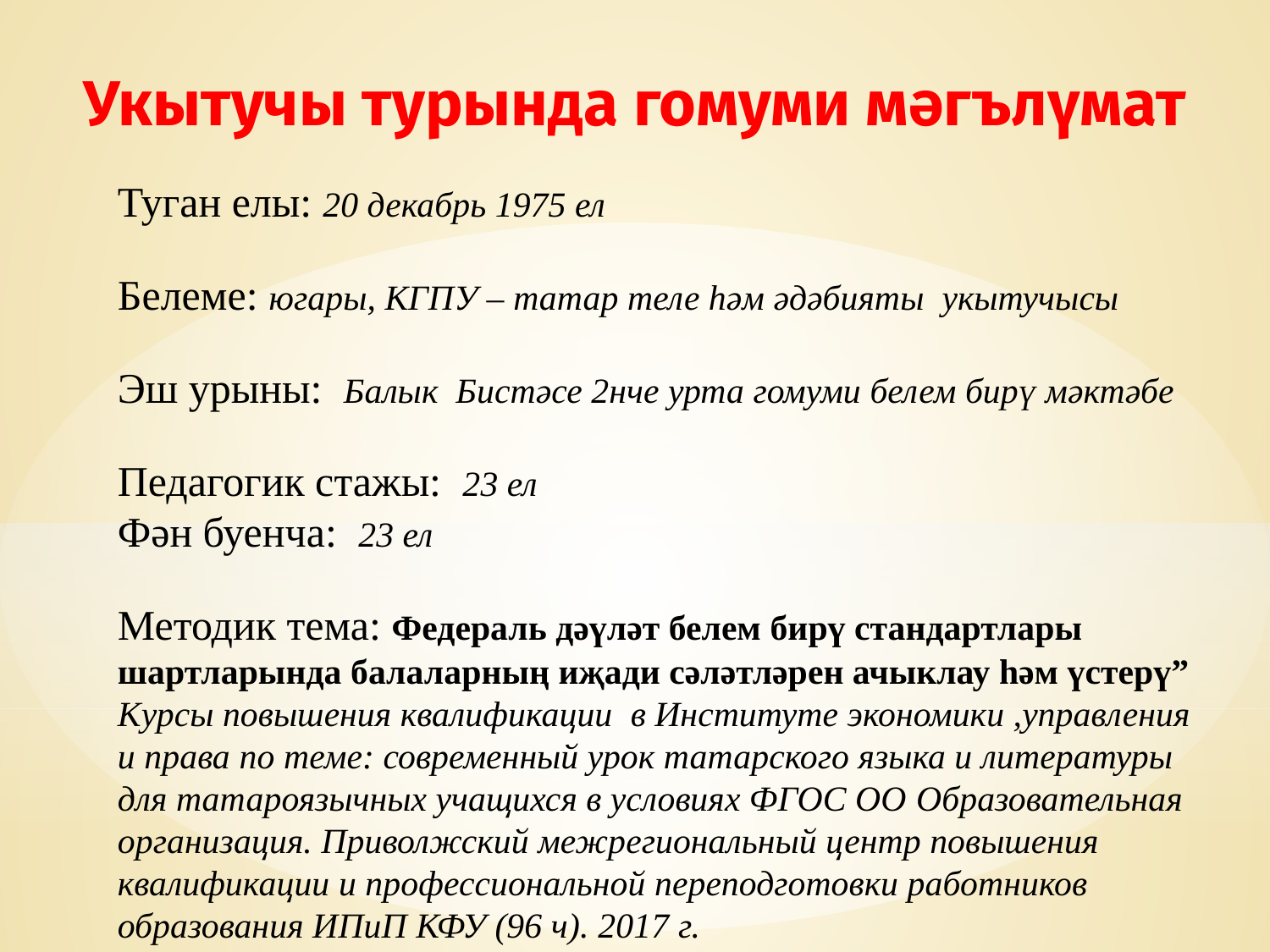

Укытучы турында гомуми мәгълүмат

Туган елы: 20 декабрь 1975 ел

Белеме: югары, КГПУ – татар теле һәм әдәбияты  укытучысы

Эш урыны:  Балык  Бистәсе 2нче урта гомуми белем бирү мәктәбе

Педагогик стажы:  23 ел
Фән буенча:  23 ел

Методик тема: Федераль дәүләт белем бирү стандартлары шартларында балаларның иҗади сәләтләрен ачыклау һәм үстерү”
Курсы повышения квалификации  в Институте экономики ,управления и права по теме: современный урок татарского языка и литературы для татароязычных учащихся в условиях ФГОС ОО Образовательная организация. Приволжский межрегиональный центр повышения квалификации и профессиональной переподготовки работников образования ИПиП КФУ (96 ч). 2017 г.